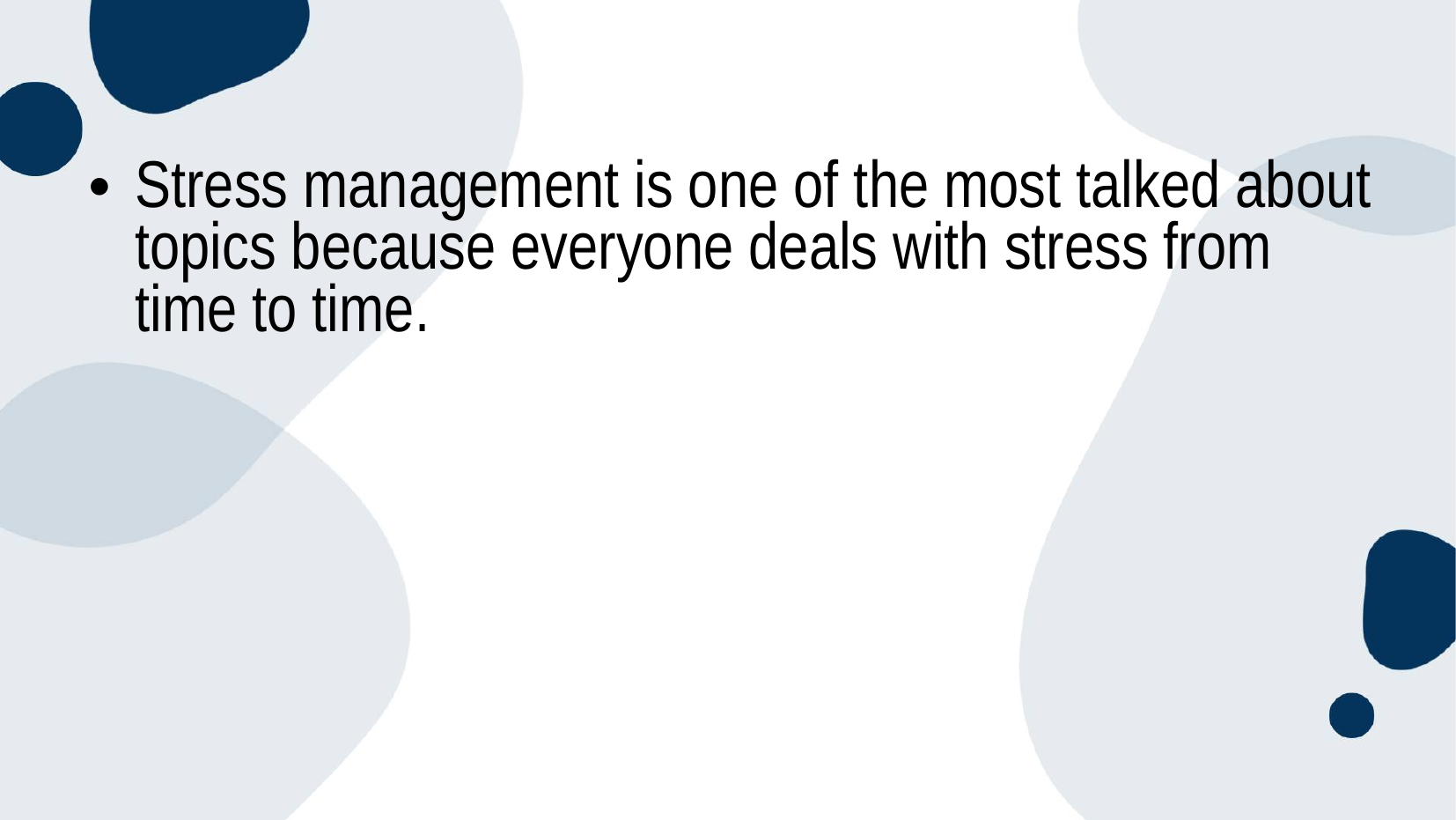

Stress management is one of the most talked about topics because everyone deals with stress from time to time.